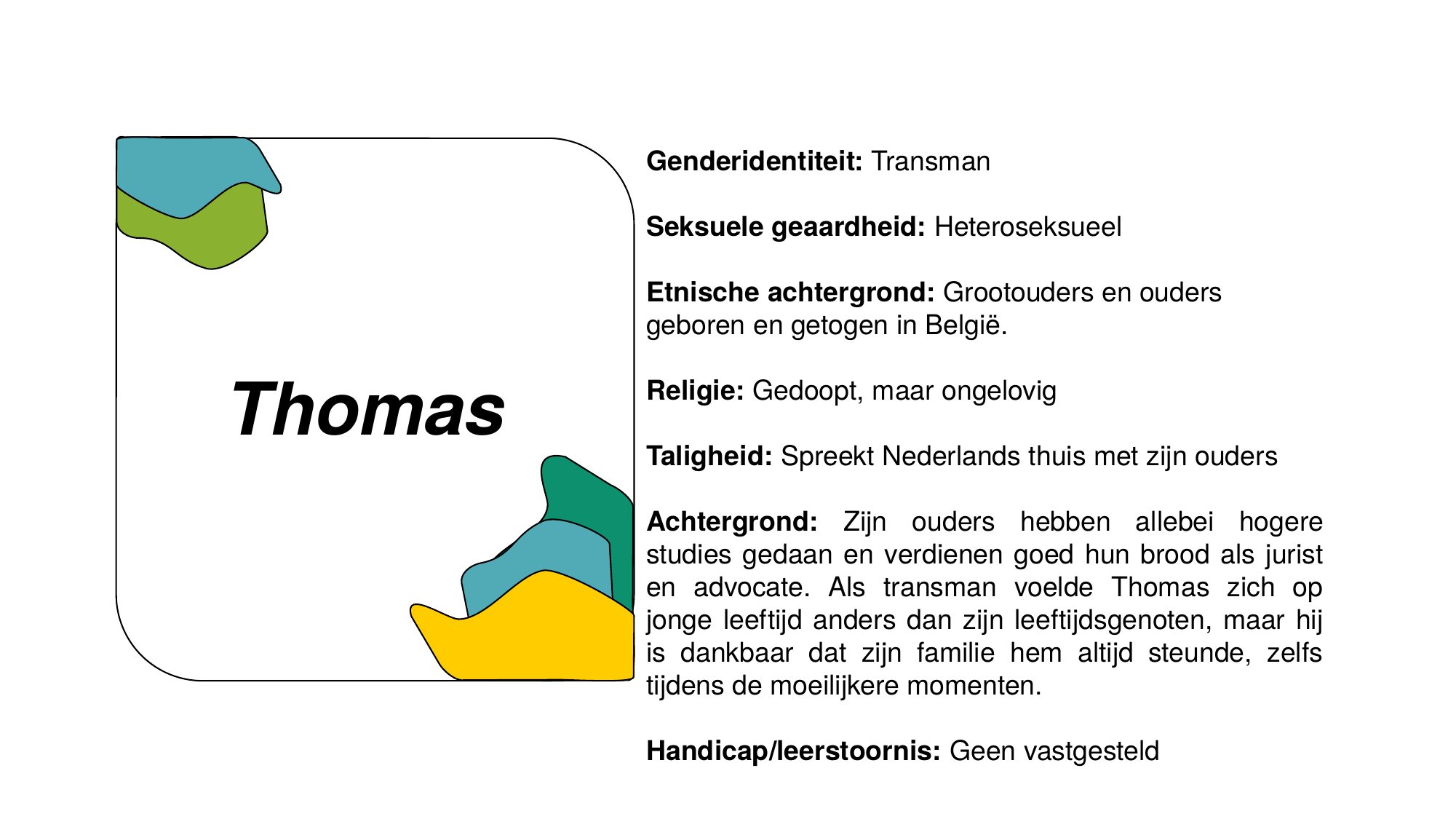

Genderidentiteit: Transman

Seksuele geaardheid: Heteroseksueel

Etnische achtergrond: Grootouders en ouders geboren en getogen in België.

Religie: Gedoopt, maar ongelovig

Taligheid: Spreekt Nederlands thuis met zijn ouders

Achtergrond: Zijn ouders hebben allebei hogere studies gedaan en verdienen goed hun brood als jurist en advocate. Als transman voelde Thomas zich op jonge leeftijd anders dan zijn leeftijdsgenoten, maar hij is dankbaar dat zijn familie hem altijd steunde, zelfs tijdens de moeilijkere momenten.

Handicap/leerstoornis: Geen vastgesteld

Thomas